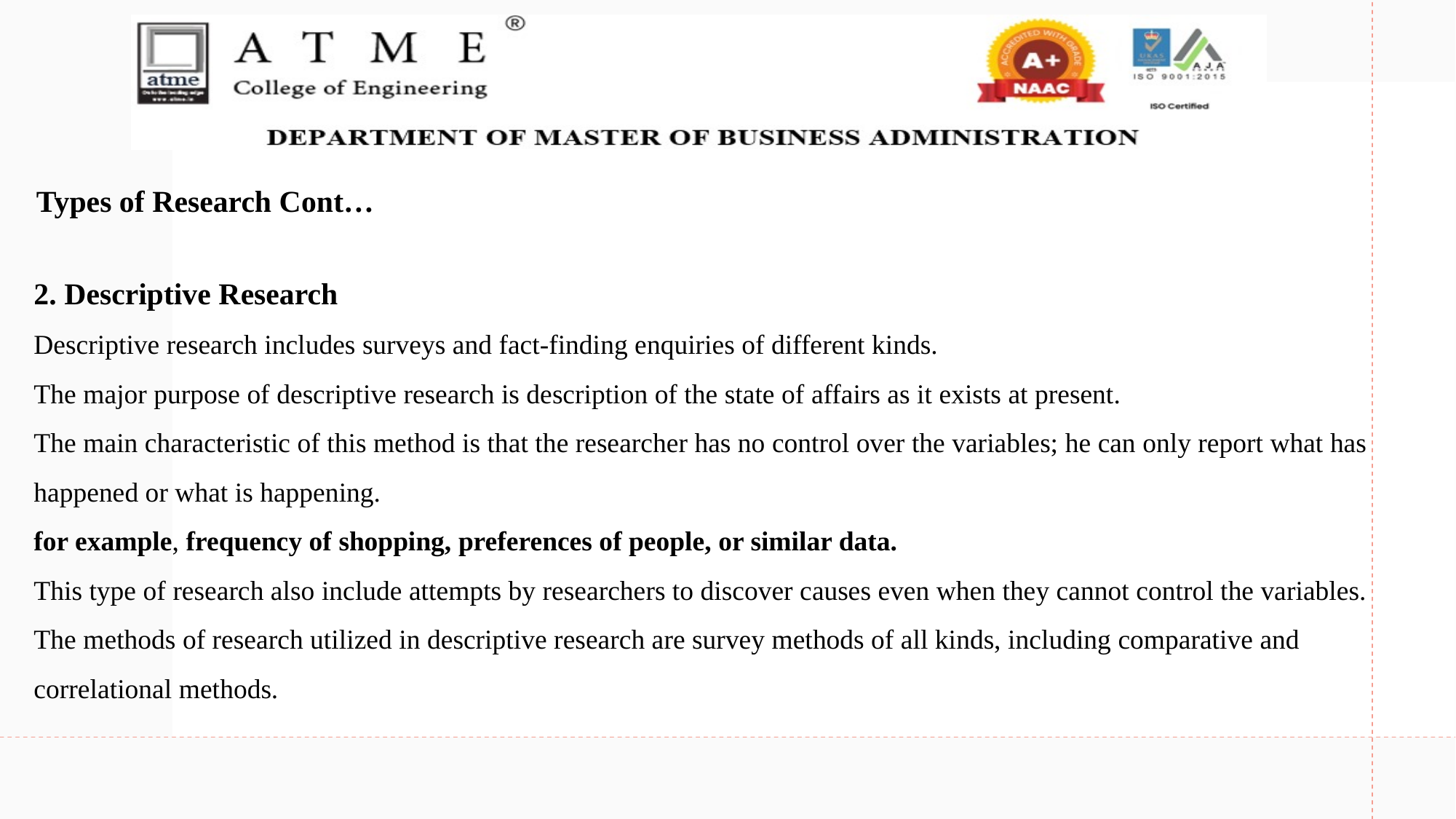

Types of Research Cont…

# 2. Descriptive Research Descriptive research includes surveys and fact-finding enquiries of different kinds. The major purpose of descriptive research is description of the state of affairs as it exists at present. The main characteristic of this method is that the researcher has no control over the variables; he can only report what has happened or what is happening. for example, frequency of shopping, preferences of people, or similar data. This type of research also include attempts by researchers to discover causes even when they cannot control the variables. The methods of research utilized in descriptive research are survey methods of all kinds, including comparative and correlational methods.